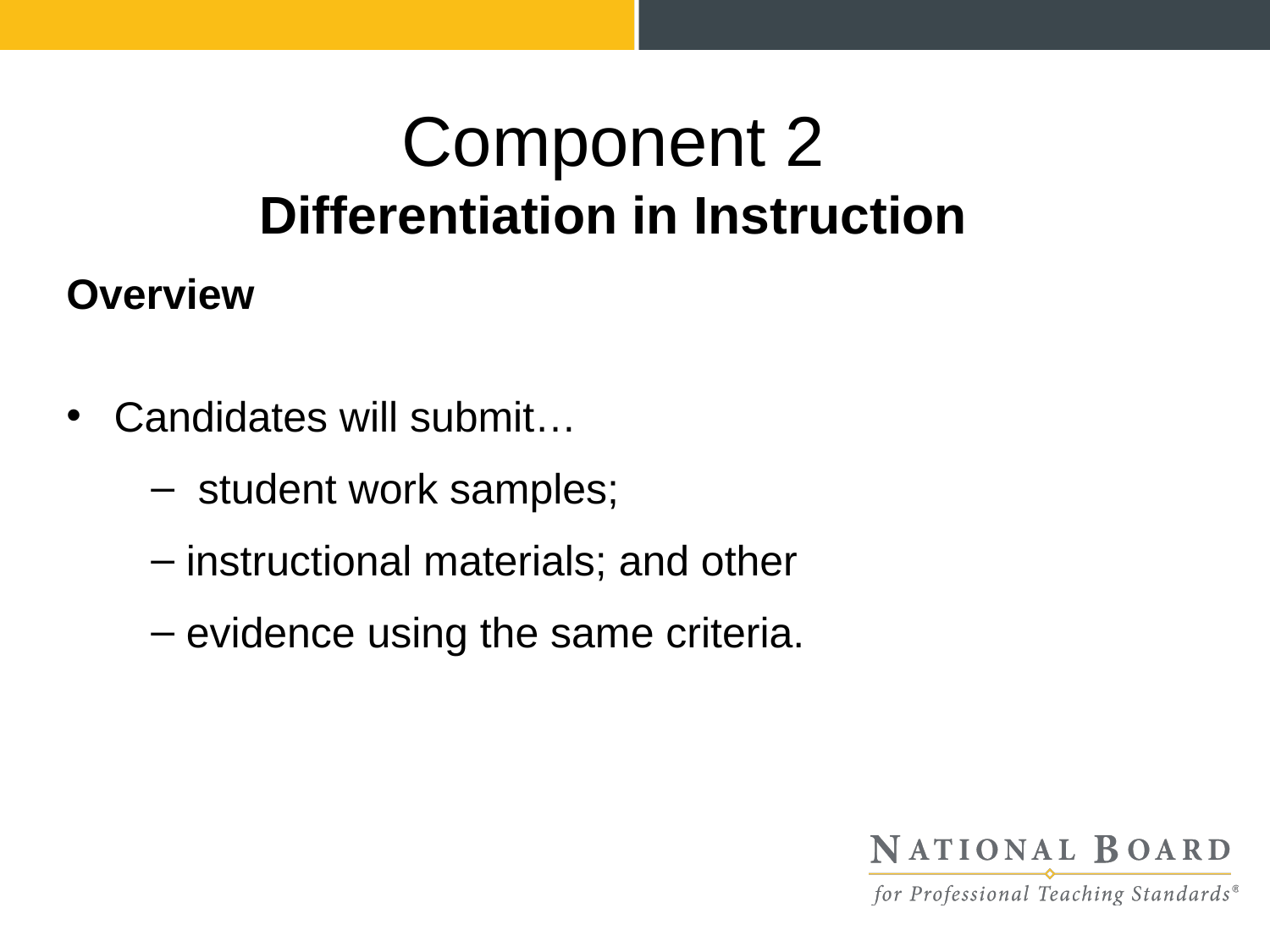

# Component 2
Differentiation in Instruction
Overview

Candidates will submit…
  student work samples;
 instructional materials; and other
 evidence using the same criteria.